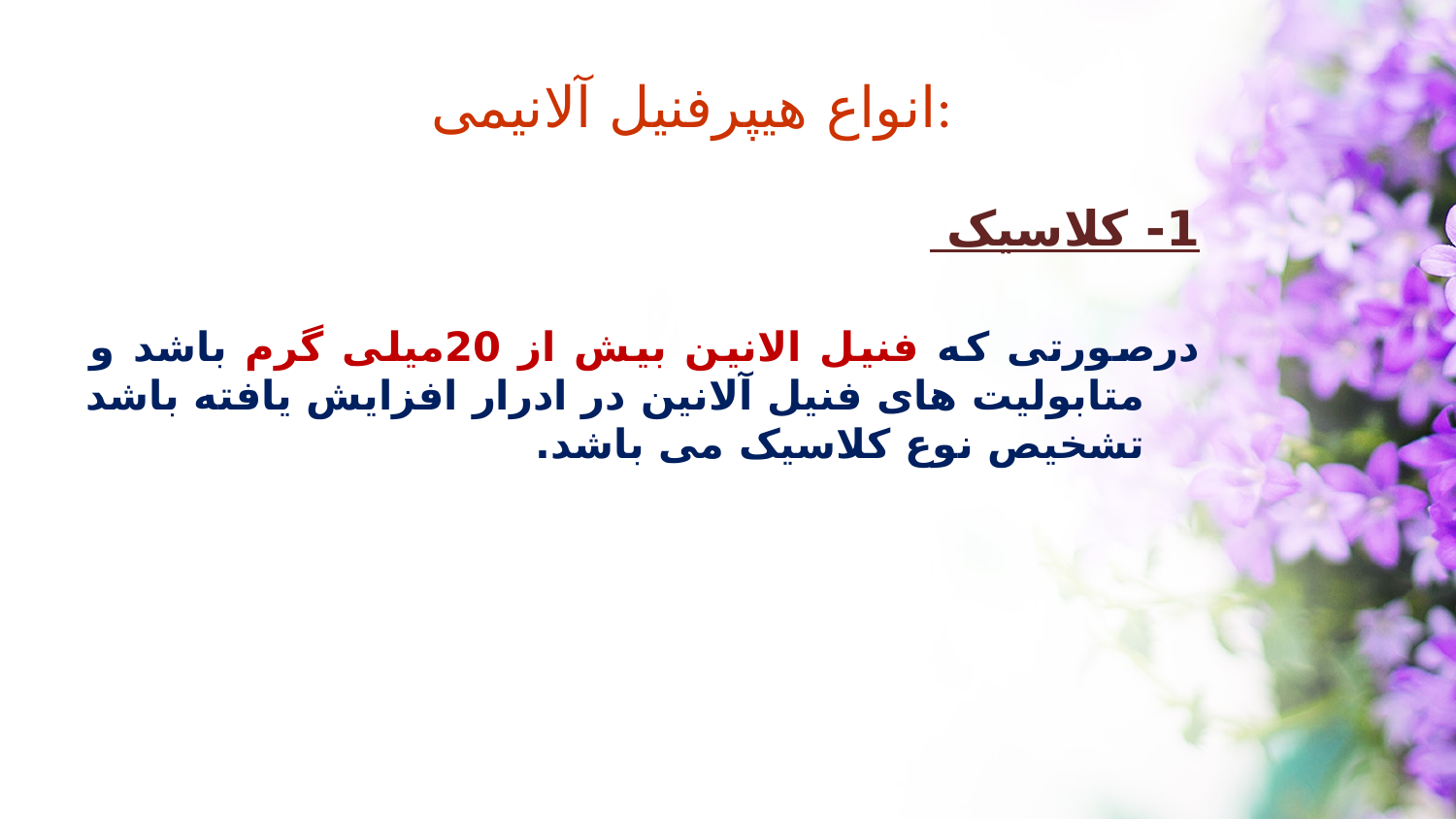

انواع هیپرفنیل آلانیمی:
1- کلاسیک

درصورتی که فنیل الانین بیش از 20میلی گرم باشد و متابولیت های فنیل آلانین در ادرار افزایش یافته باشد تشخیص نوع کلاسیک می باشد.